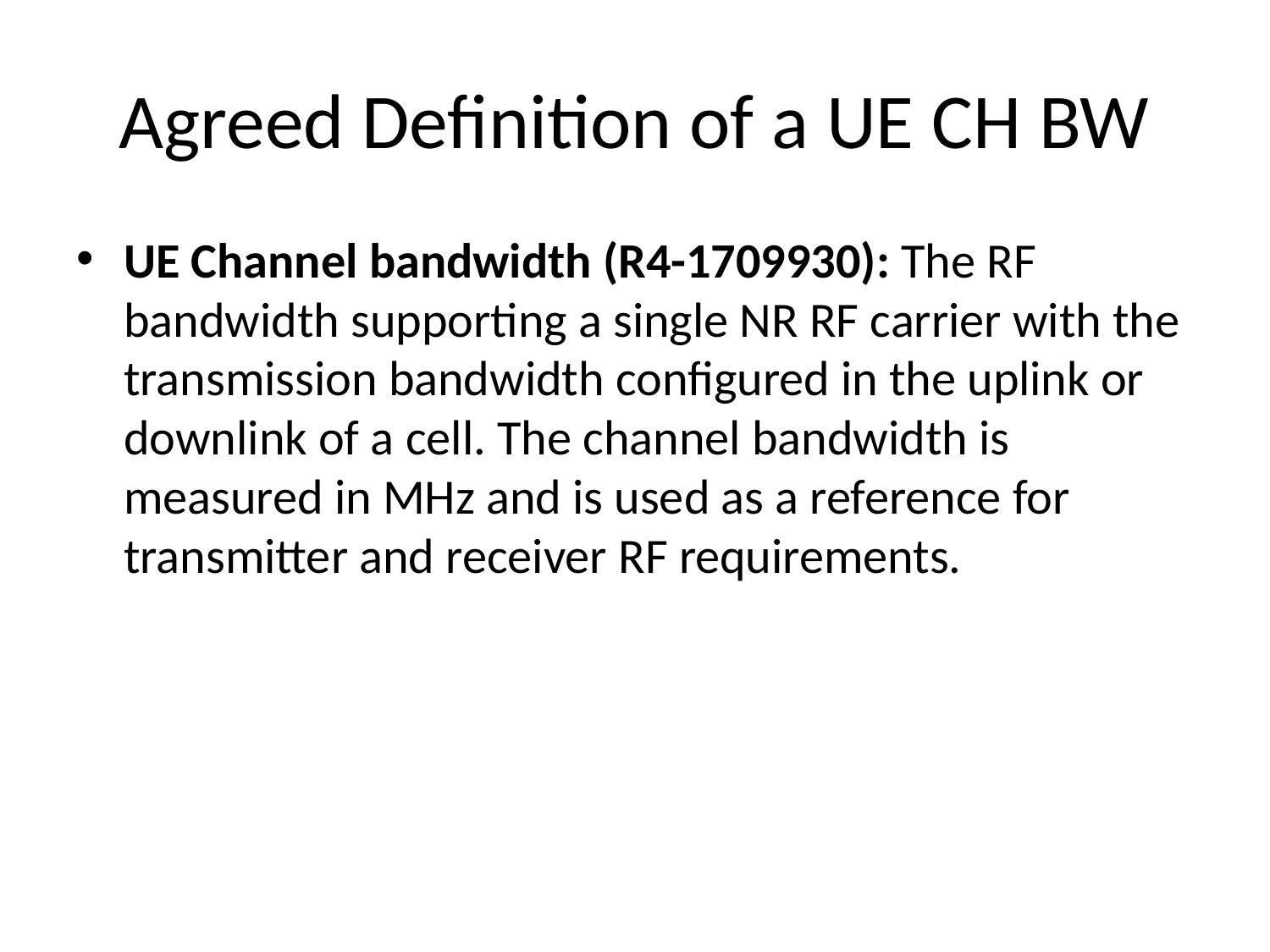

# Agreed Definition of a UE CH BW
UE Channel bandwidth (R4-1709930): The RF bandwidth supporting a single NR RF carrier with the transmission bandwidth configured in the uplink or downlink of a cell. The channel bandwidth is measured in MHz and is used as a reference for transmitter and receiver RF requirements.